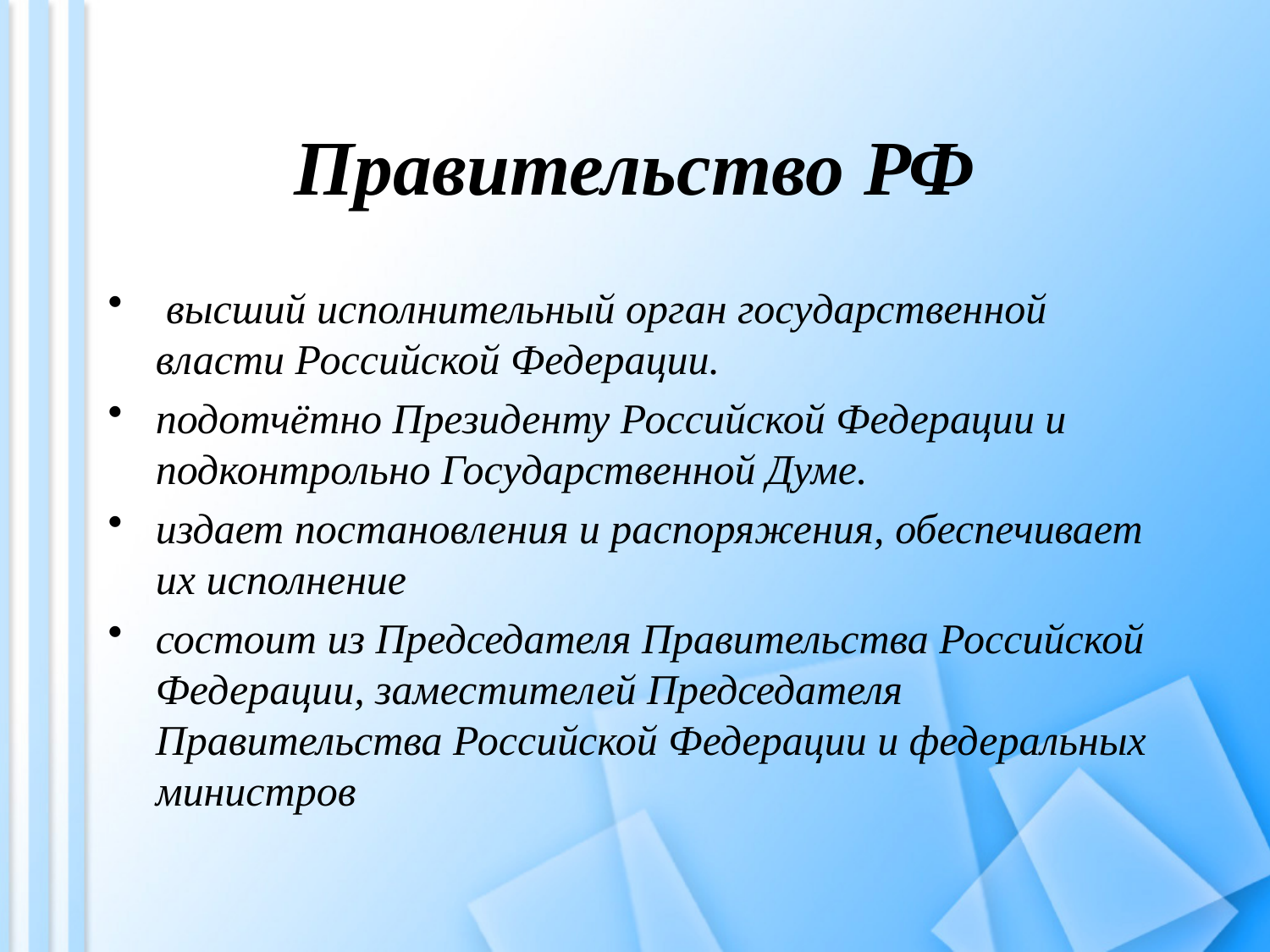

# Правительство РФ
 высший исполнительный орган государственной власти Российской Федерации.
подотчётно Президенту Российской Федерации и подконтрольно Государственной Думе.
издает постановления и распоряжения, обеспечивает их исполнение
состоит из Председателя Правительства Российской Федерации, заместителей Председателя Правительства Российской Федерации и федеральных министров